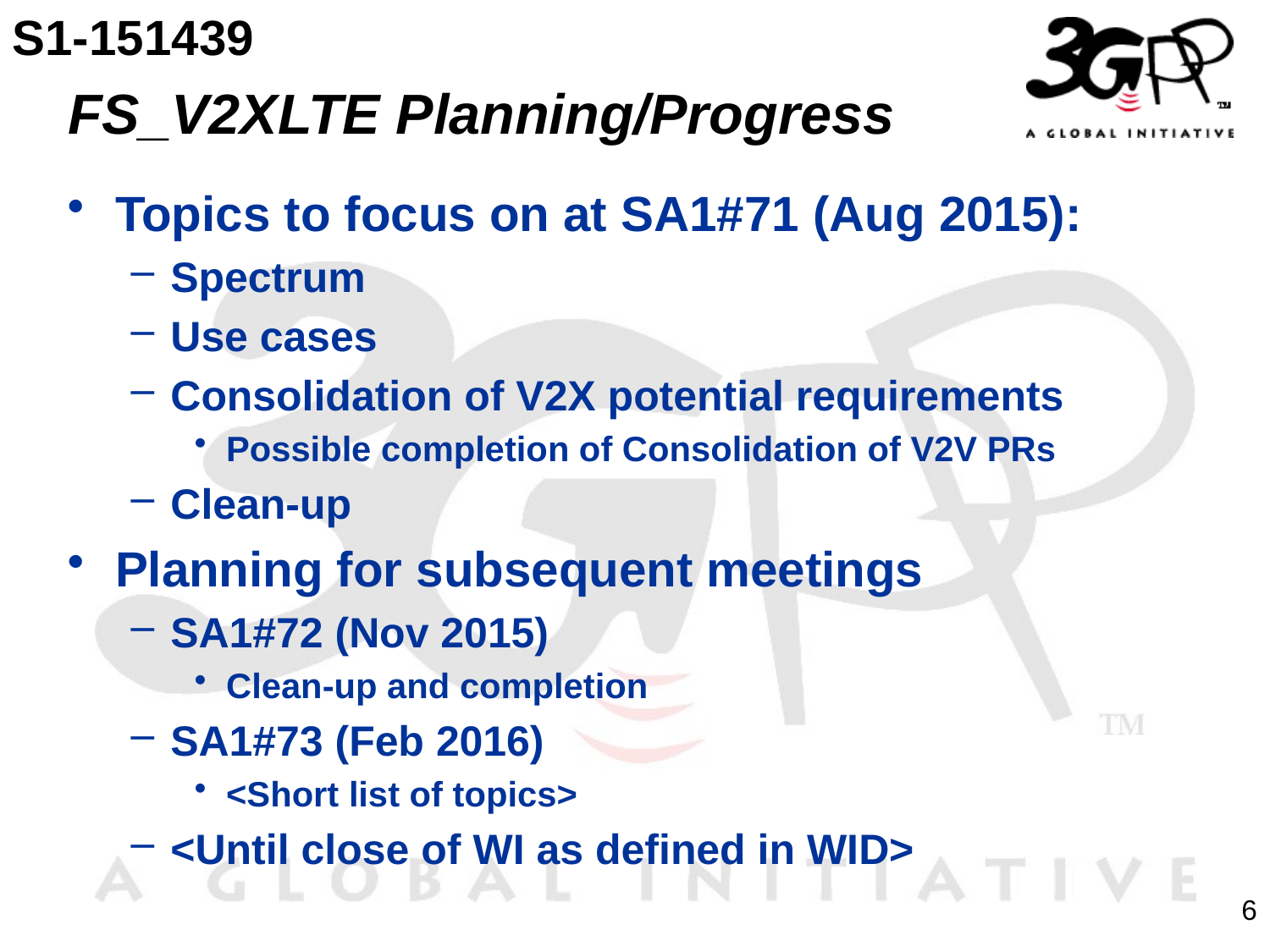

S1-151439
# FS_V2XLTE Planning/Progress
Topics to focus on at SA1#71 (Aug 2015):
Spectrum
Use cases
Consolidation of V2X potential requirements
Possible completion of Consolidation of V2V PRs
Clean-up
Planning for subsequent meetings
SA1#72 (Nov 2015)
Clean-up and completion
SA1#73 (Feb 2016)
<Short list of topics>
<Until close of WI as defined in WID>
6